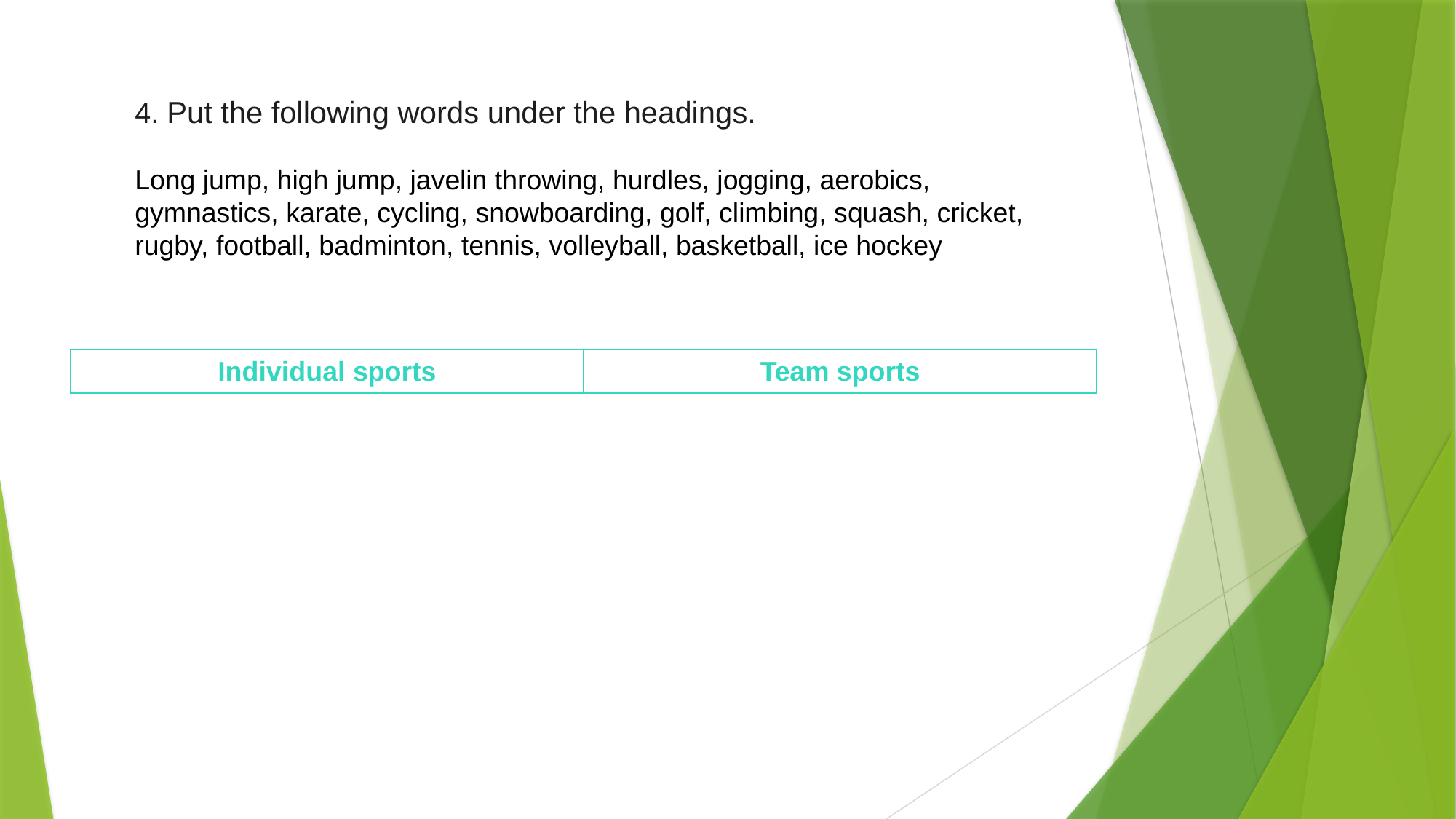

4. Put the following words under the headings.

Long jump, high jump, javelin throwing, hurdles, jogging, aerobics, gymnastics, karate, cycling, snowboarding, golf, climbing, squash, cricket, rugby, football, badminton, tennis, volleyball, basketball, ice hockey

| Individual sports | Team sports |
| --- | --- |